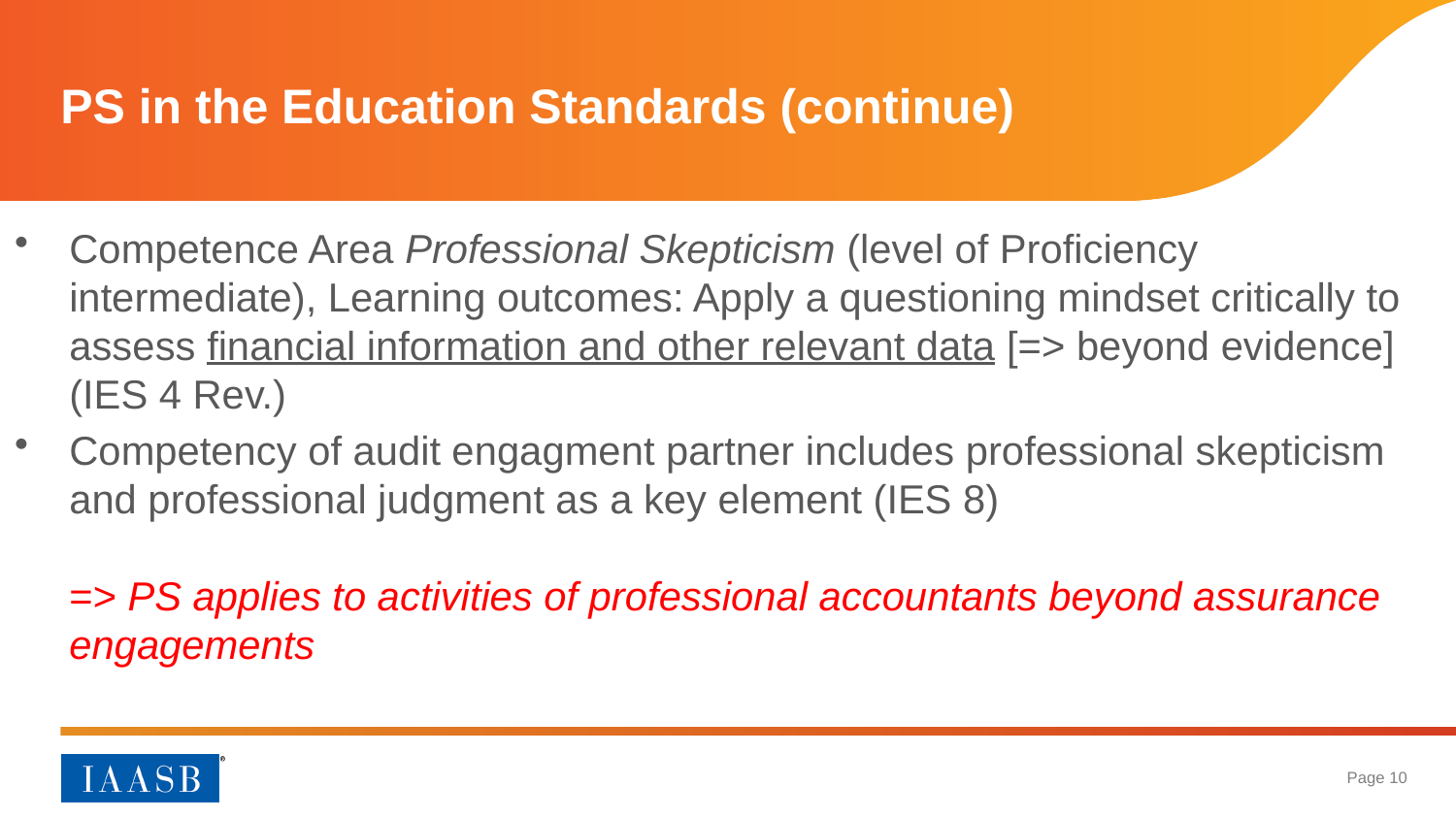

# PS in the Education Standards (continue)
Competence Area Professional Skepticism (level of Proficiency intermediate), Learning outcomes: Apply a questioning mindset critically to assess financial information and other relevant data [=> beyond evidence] (IES 4 Rev.)
Competency of audit engagment partner includes professional skepticism and professional judgment as a key element (IES 8)
=> PS applies to activities of professional accountants beyond assurance engagements